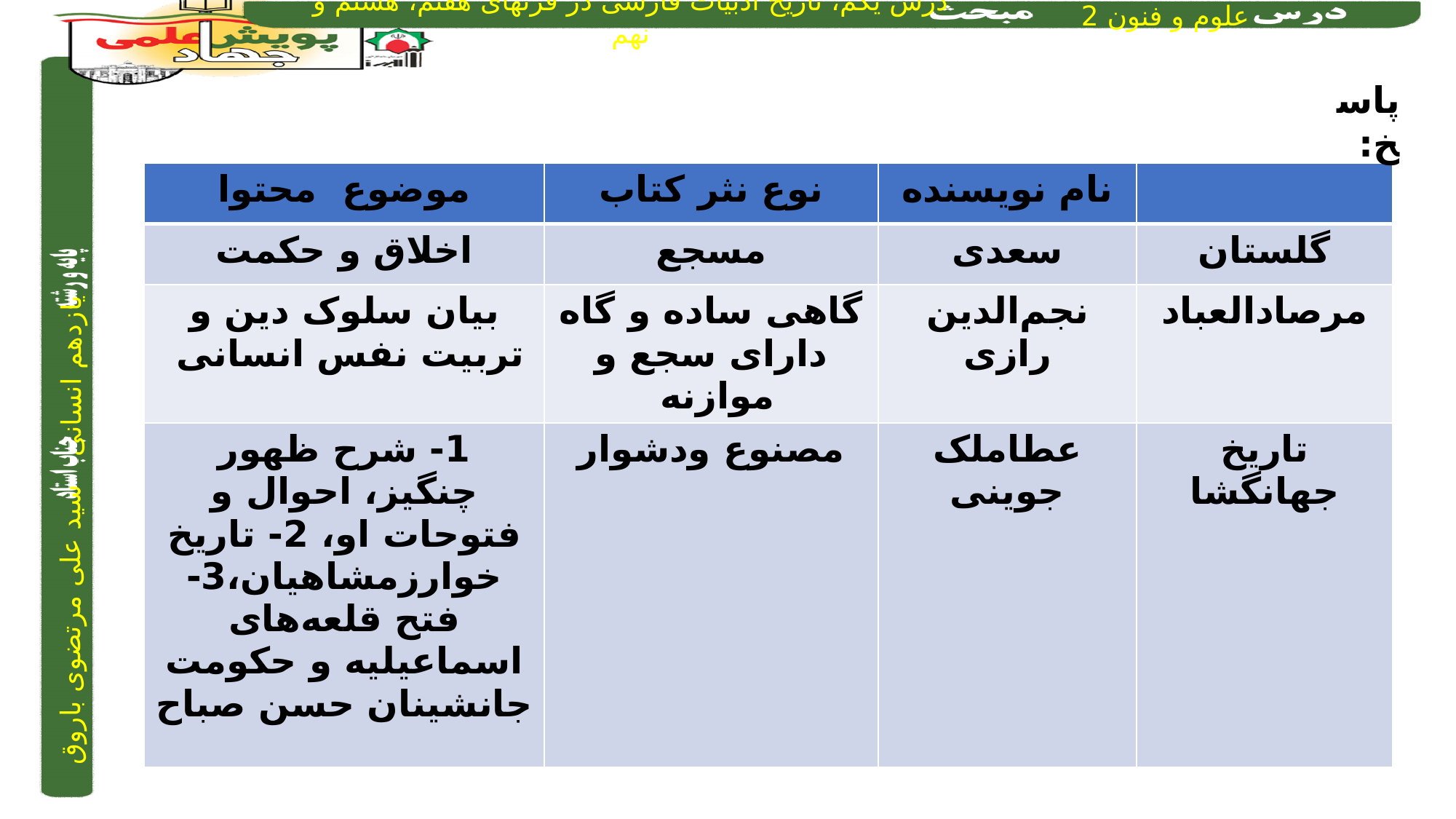

پاسخ:
| موضوع محتوا | نوع نثر کتاب | نام نویسنده |  |
| --- | --- | --- | --- |
| اخلاق و حکمت | مسجع | سعدی | گلستان |
| بیان سلوک دین و تربیت نفس انسانی | گاهی ساده و گاه دارای سجع و موازنه | نجم‌الدین رازی | مرصادالعباد |
| 1- شرح ظهور چنگیز، احوال و فتوحات او، 2- تاریخ خوارزمشاهیان،3- فتح قلعه‌های اسماعیلیه و حکومت جانشینان حسن صباح | مصنوع ودشوار | عطاملک جوینی | تاریخ جهانگشا |